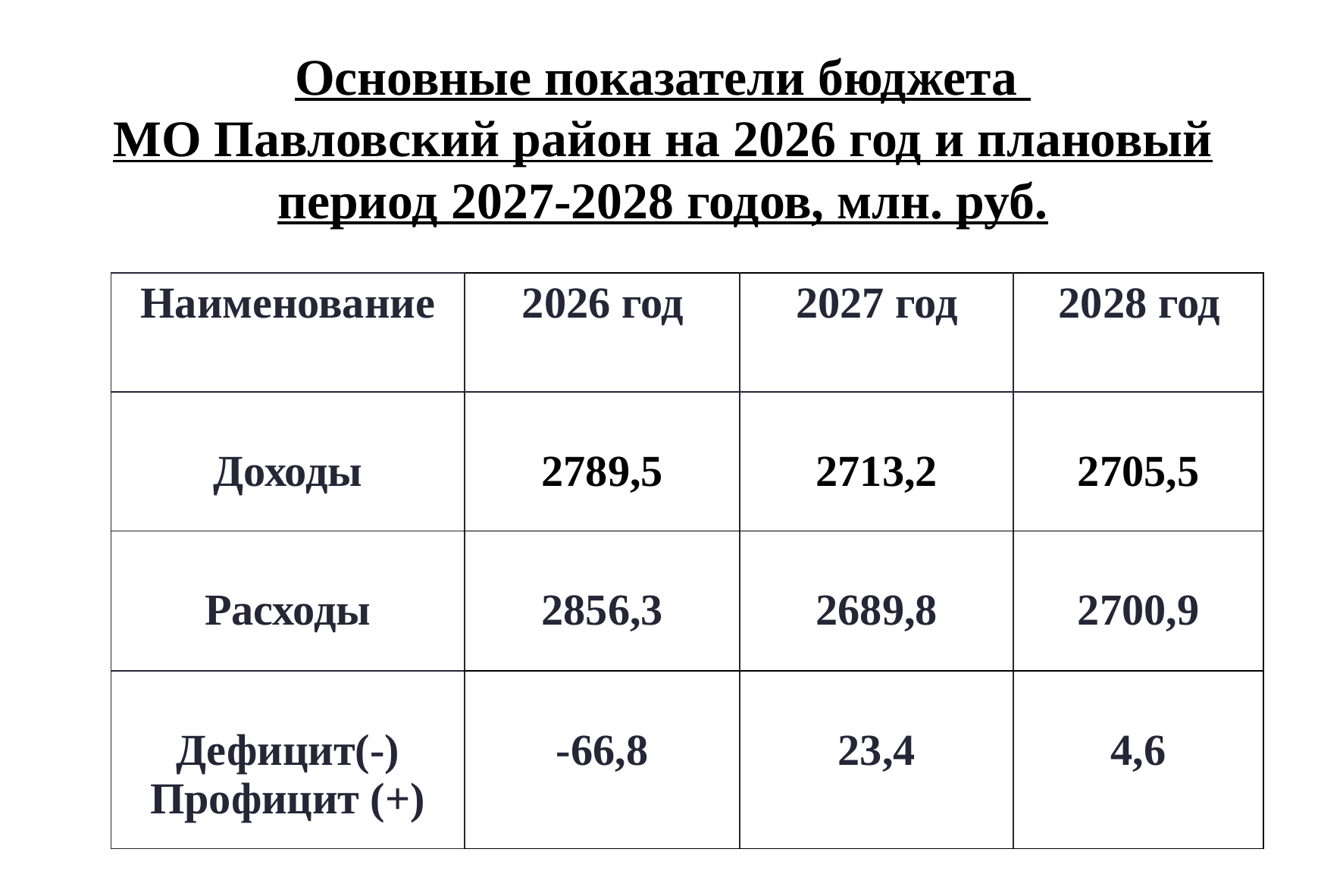

Основные показатели бюджета
МО Павловский район на 2026 год и плановый период 2027-2028 годов, млн. руб.
| Наименование | 2026 год | 2027 год | 2028 год |
| --- | --- | --- | --- |
| Доходы | 2789,5 | 2713,2 | 2705,5 |
| Расходы | 2856,3 | 2689,8 | 2700,9 |
| Дефицит(-) Профицит (+) | -66,8 | 23,4 | 4,6 |